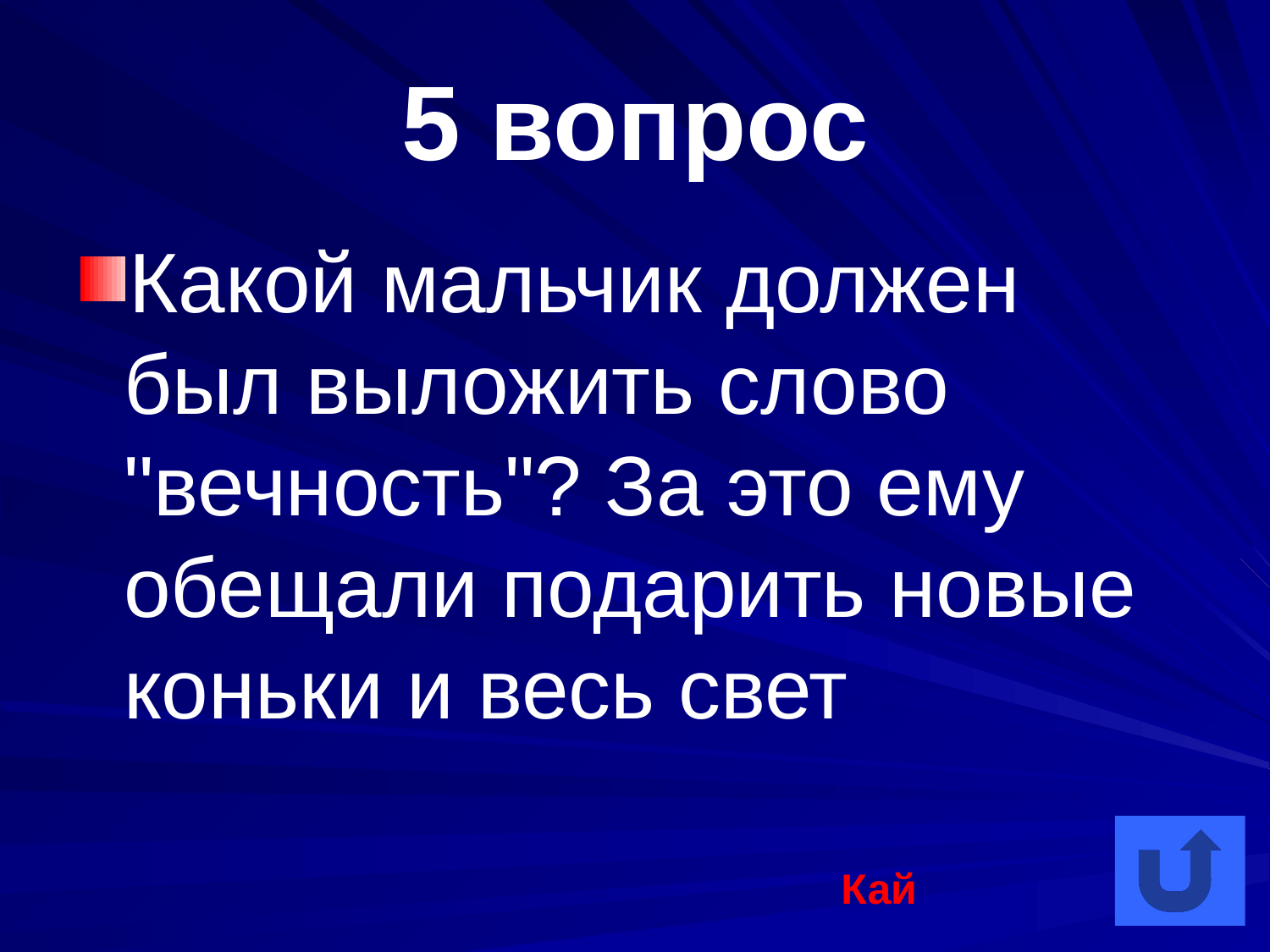

# 5 вопрос
Какой мальчик должен был выложить слово "вечность"? За это ему обещали подарить новые коньки и весь свет

Кай